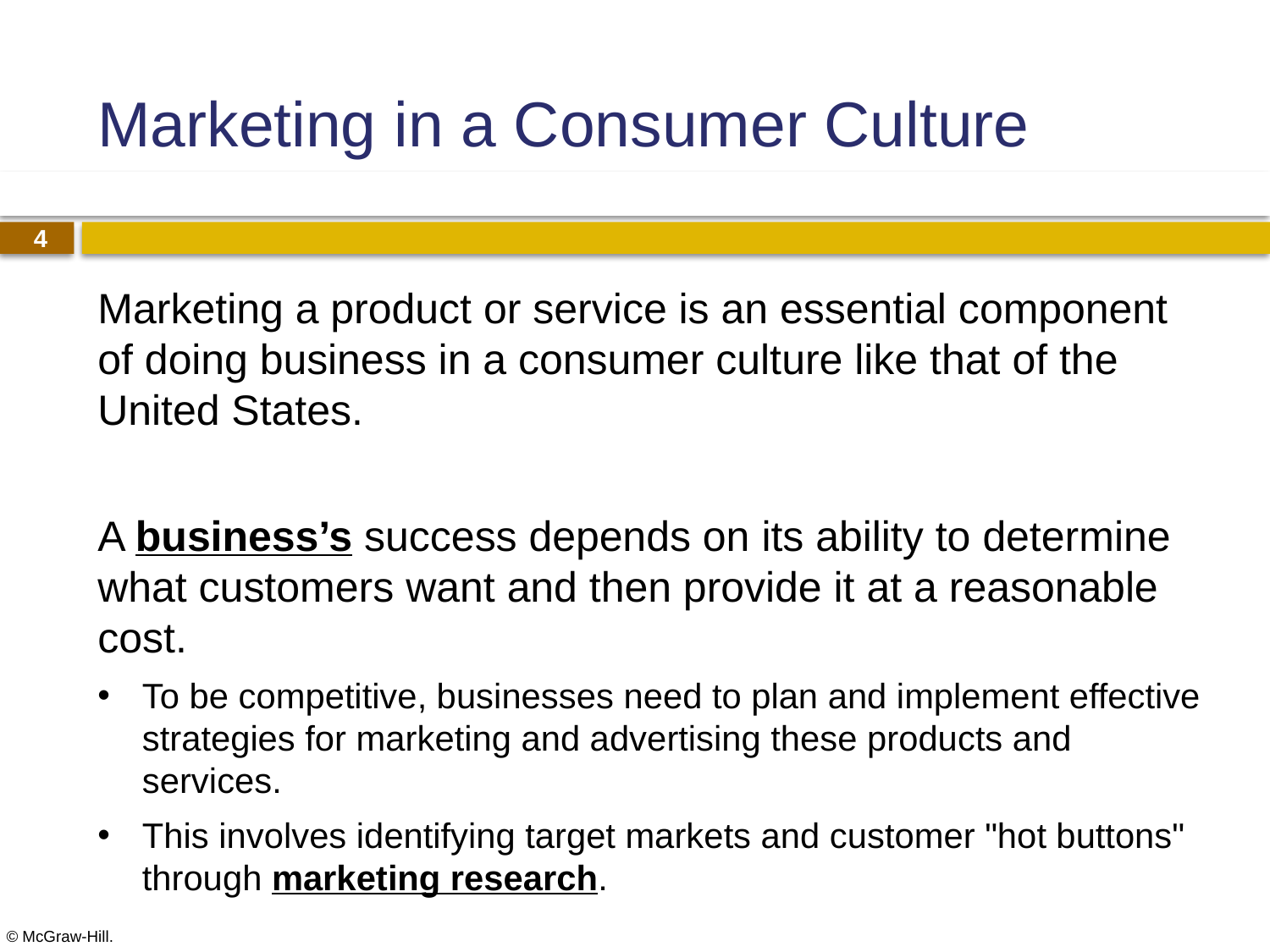

# Marketing in a Consumer Culture
Marketing a product or service is an essential component of doing business in a consumer culture like that of the United States.

A business’s success depends on its ability to determine what customers want and then provide it at a reasonable cost.
To be competitive, businesses need to plan and implement effective strategies for marketing and advertising these products and services.
This involves identifying target markets and customer "hot buttons" through marketing research.